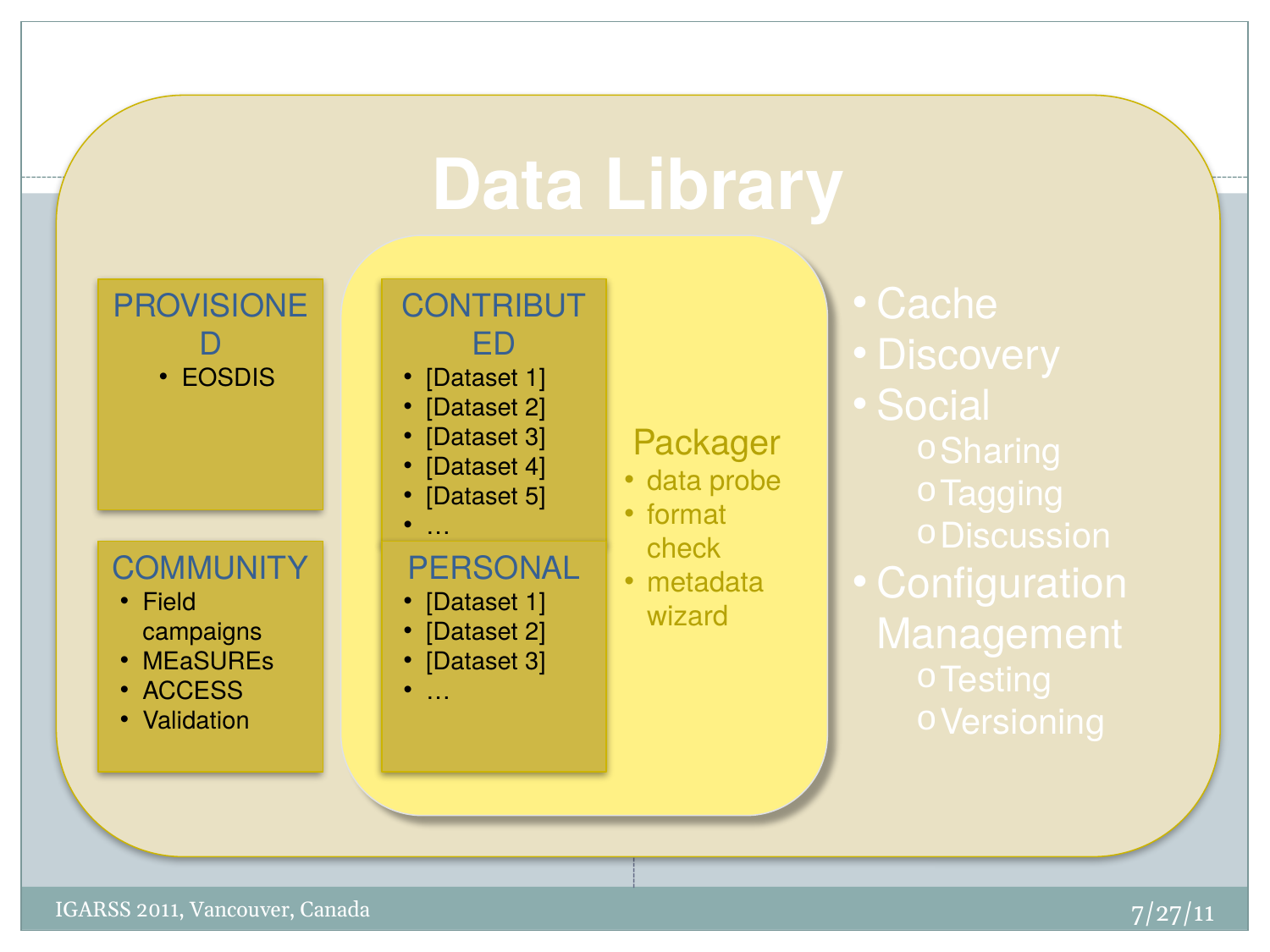

Data Library
Cache
Discovery
Social
Sharing
Tagging
Discussion
Configuration Management
Testing
Versioning
Packager
data probe
format check
metadata wizard
Provisioned
EOSDIS
Contributed
[Dataset 1]
[Dataset 2]
[Dataset 3]
[Dataset 4]
[Dataset 5]
…
Community
Field campaigns
MEaSUREs
ACCESS
Validation
Personal
[Dataset 1]
[Dataset 2]
[Dataset 3]
…
27
7/27/11
IGARSS 2011, Vancouver, Canada